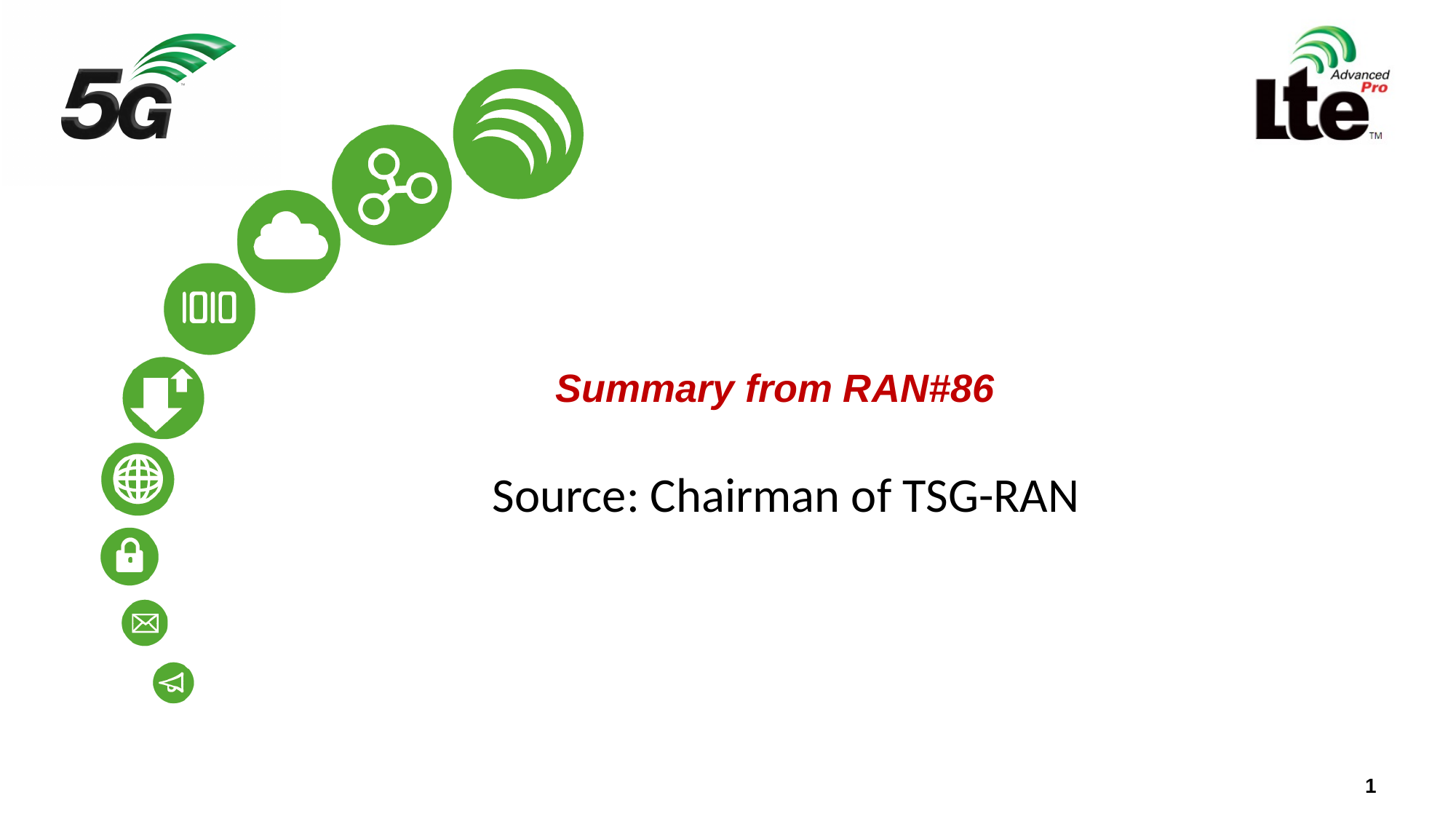

# Summary from RAN#86
Source: Chairman of TSG-RAN